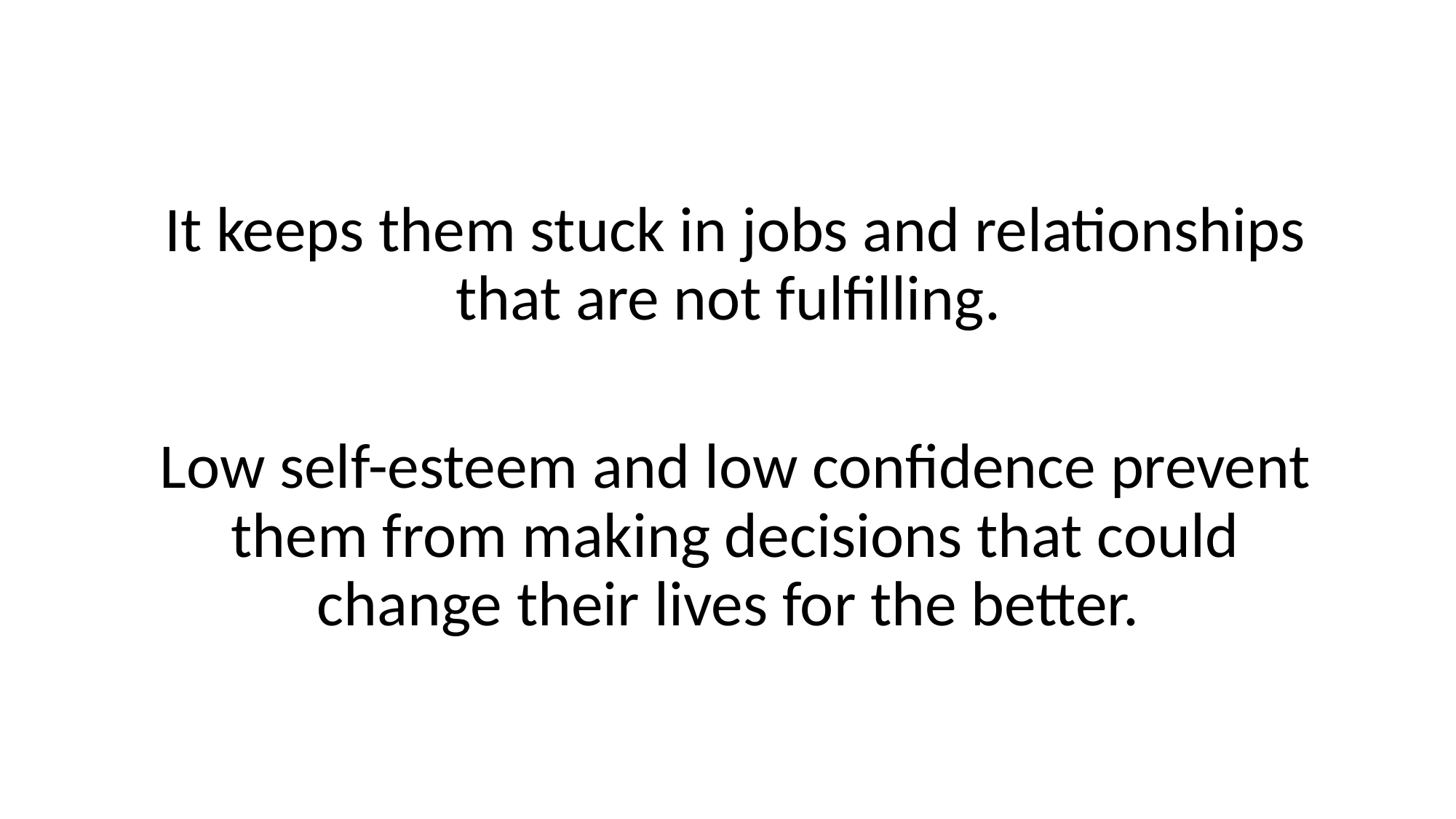

It keeps them stuck in jobs and relationships that are not fulfilling.

Low self-esteem and low confidence prevent them from making decisions that could change their lives for the better.